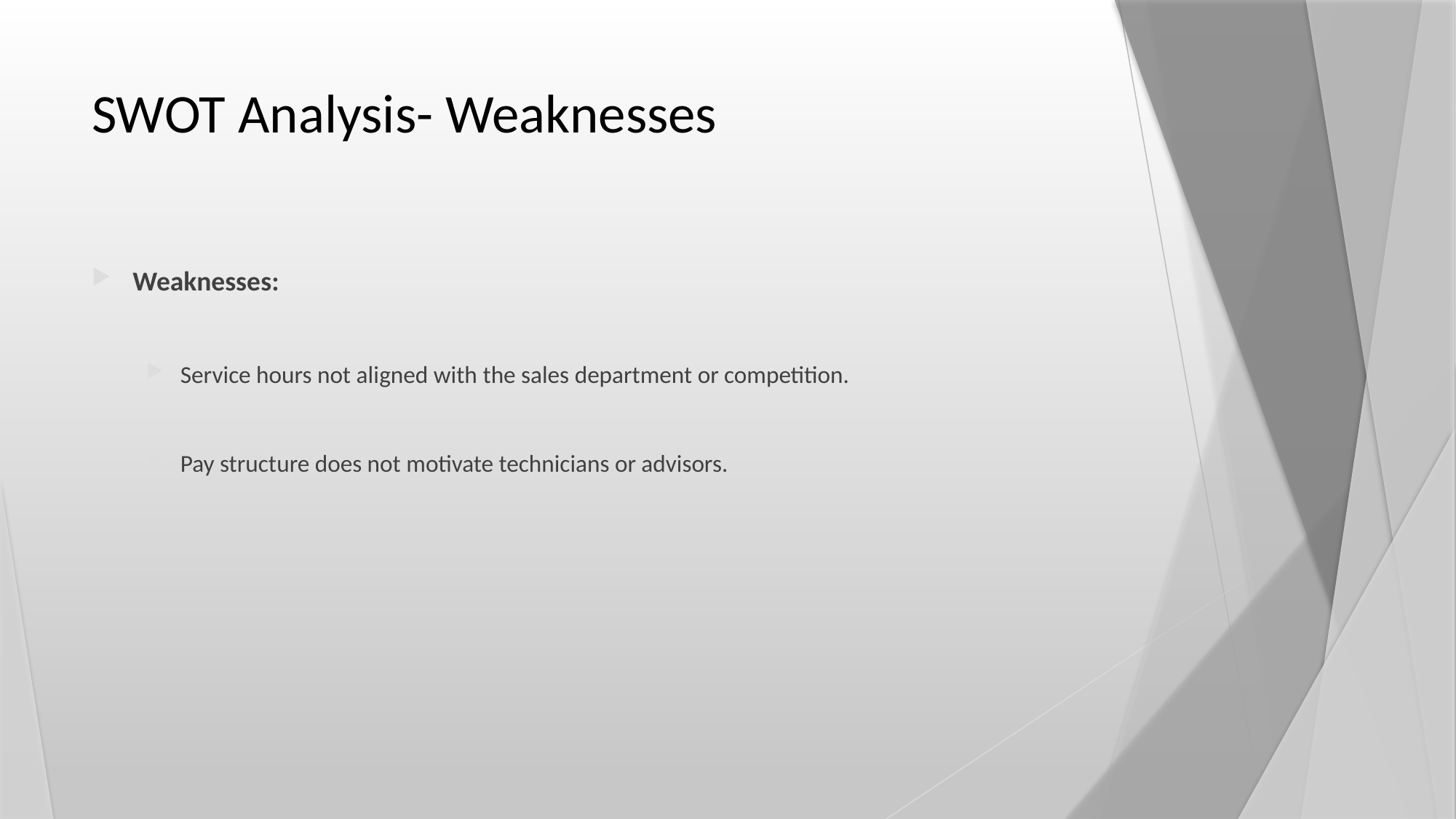

# SWOT Analysis- Weaknesses
Weaknesses:

Service hours not aligned with the sales department or competition.

Pay structure does not motivate technicians or advisors.